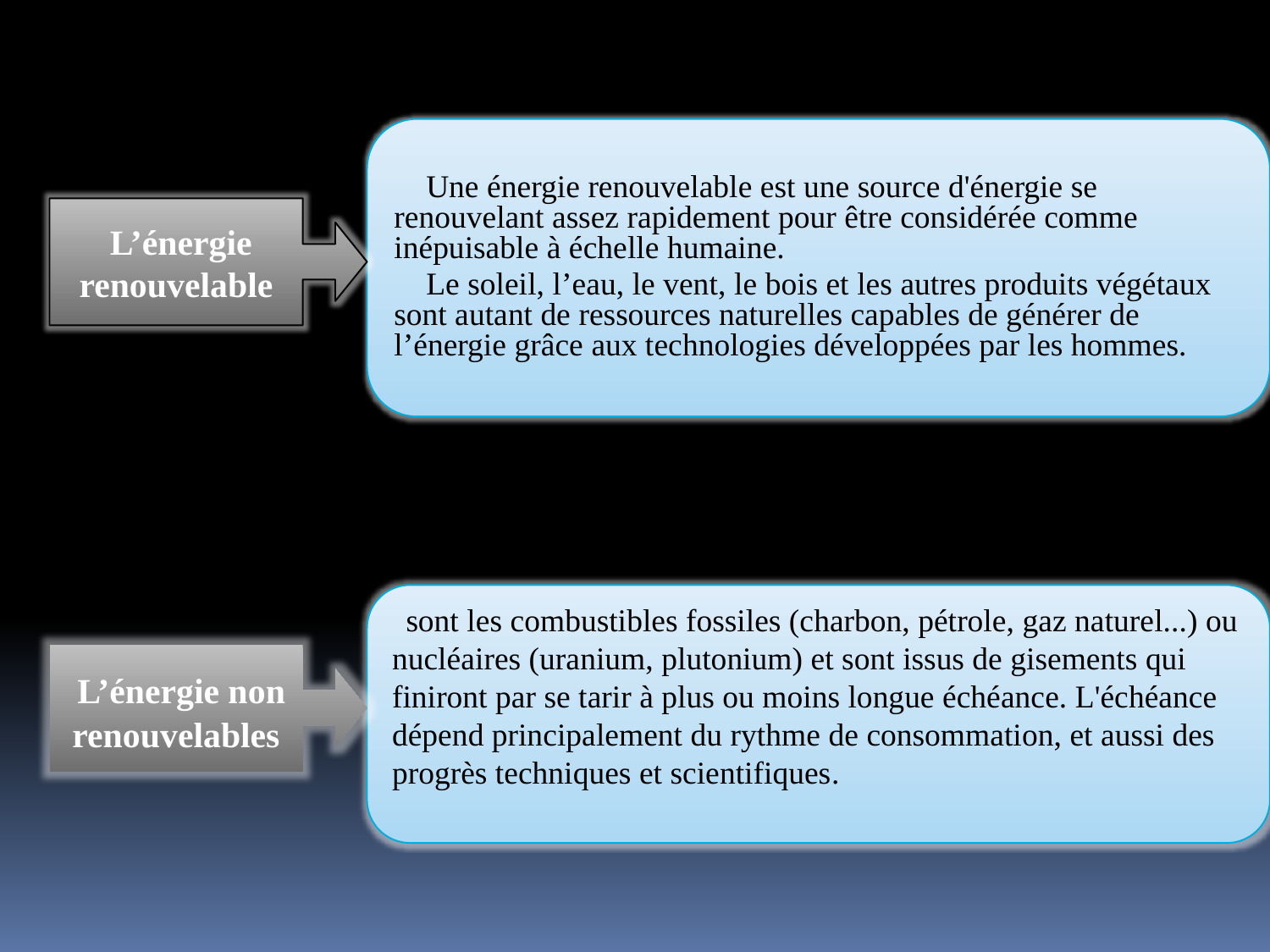

Une énergie renouvelable est une source d'énergie se renouvelant assez rapidement pour être considérée comme inépuisable à échelle humaine.
    Le soleil, l’eau, le vent, le bois et les autres produits végétaux sont autant de ressources naturelles capables de générer de l’énergie grâce aux technologies développées par les hommes.
 L’énergie renouvelable

  sont les combustibles fossiles (charbon, pétrole, gaz naturel...) ou nucléaires (uranium, plutonium) et sont issus de gisements qui finiront par se tarir à plus ou moins longue échéance. L'échéance dépend principalement du rythme de consommation, et aussi des progrès techniques et scientifiques.

 L’énergie non renouvelables